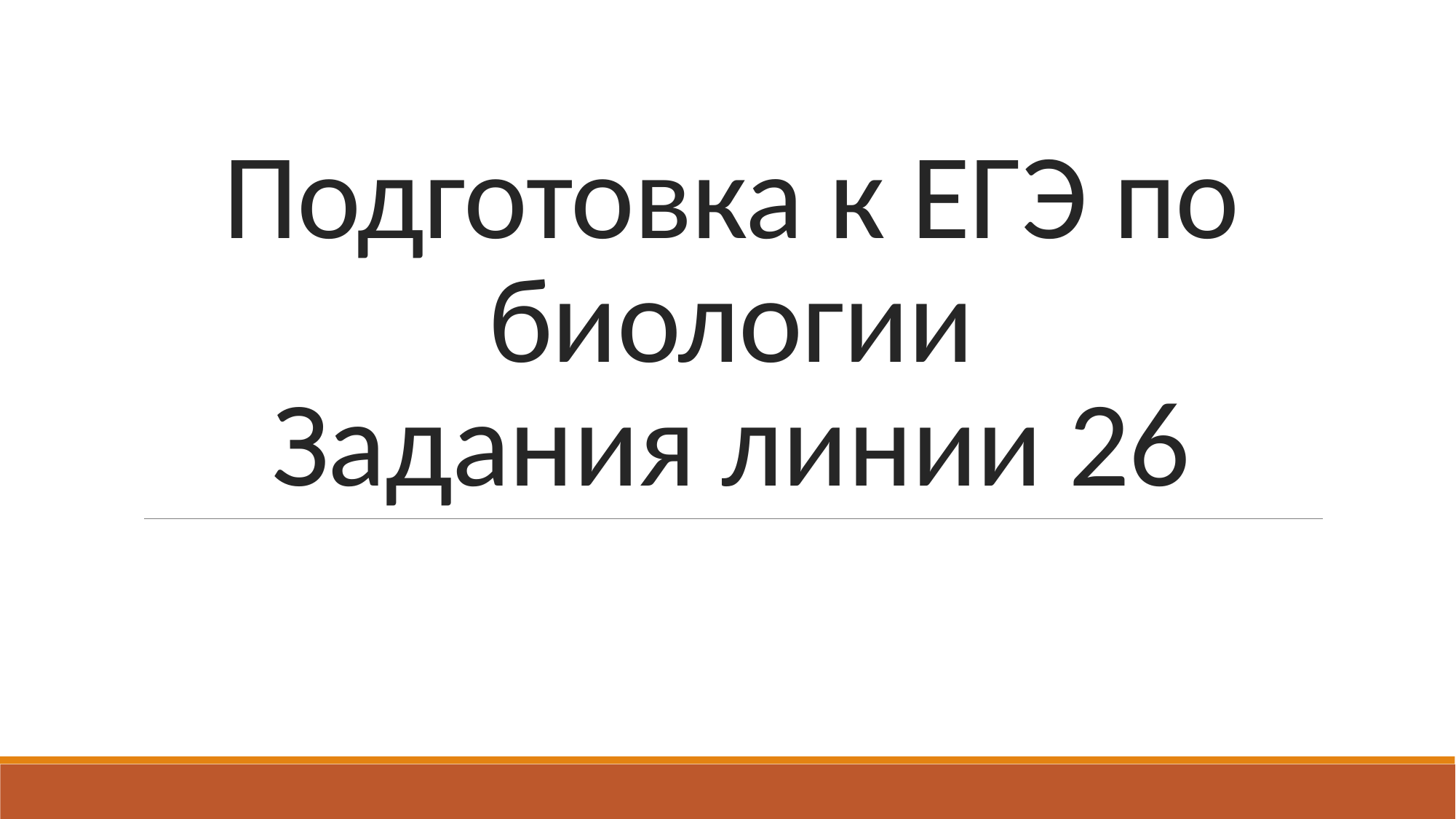

# Подготовка к ЕГЭ по биологии Задания линии 26